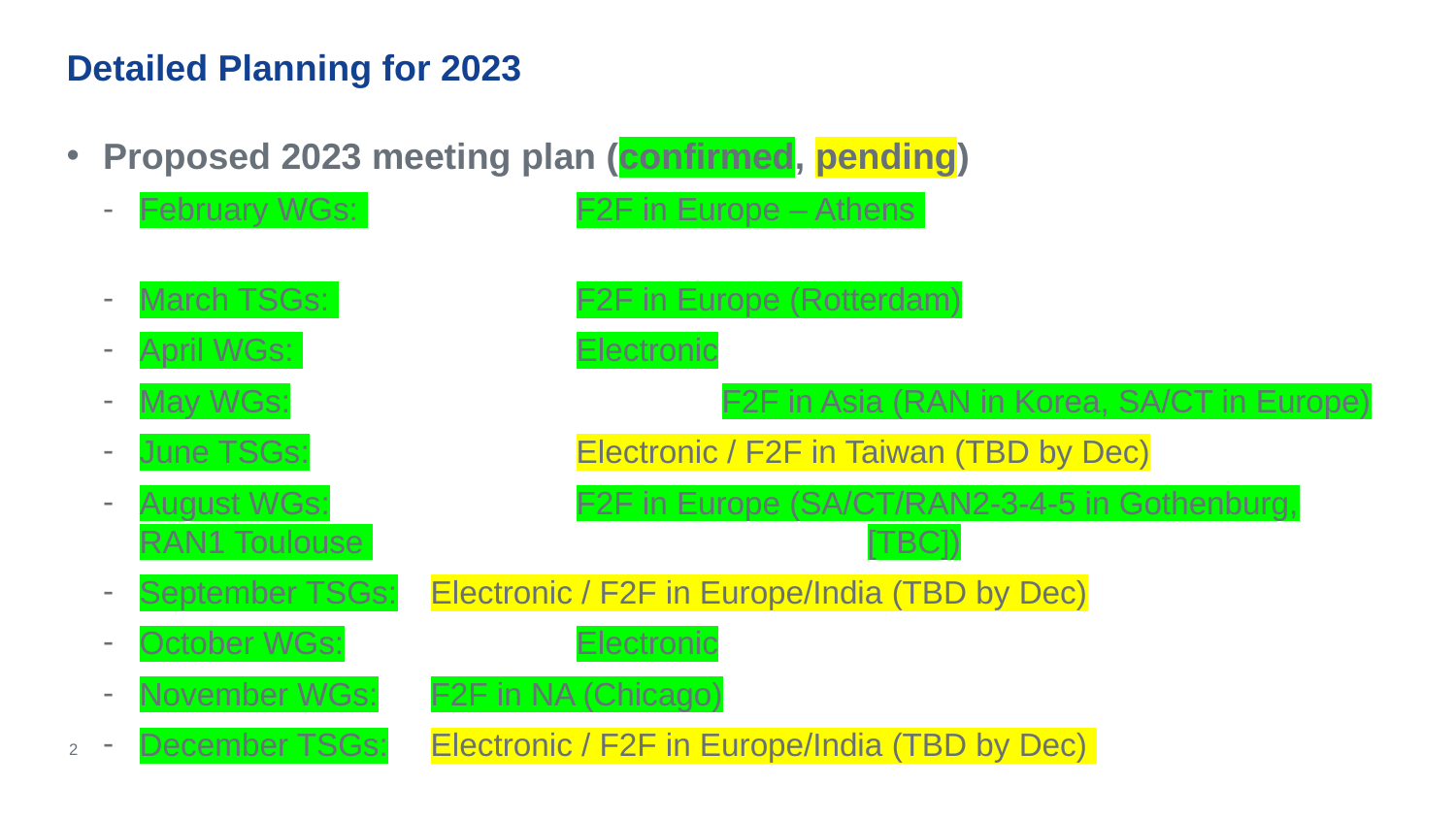

# Detailed Planning for 2023
Proposed 2023 meeting plan (confirmed, pending)
February WGs: 		F2F in Europe – Athens
March TSGs: 		F2F in Europe (Rotterdam)
April WGs: 		Electronic
May WGs:			F2F in Asia (RAN in Korea, SA/CT in Europe)
June TSGs:		Electronic / F2F in Taiwan (TBD by Dec)
August WGs:		F2F in Europe (SA/CT/RAN2-3-4-5 in Gothenburg, RAN1 Toulouse 				[TBC])
September TSGs:	Electronic / F2F in Europe/India (TBD by Dec)
October WGs:		Electronic
November WGs:	F2F in NA (Chicago)
December TSGs:	Electronic / F2F in Europe/India (TBD by Dec)